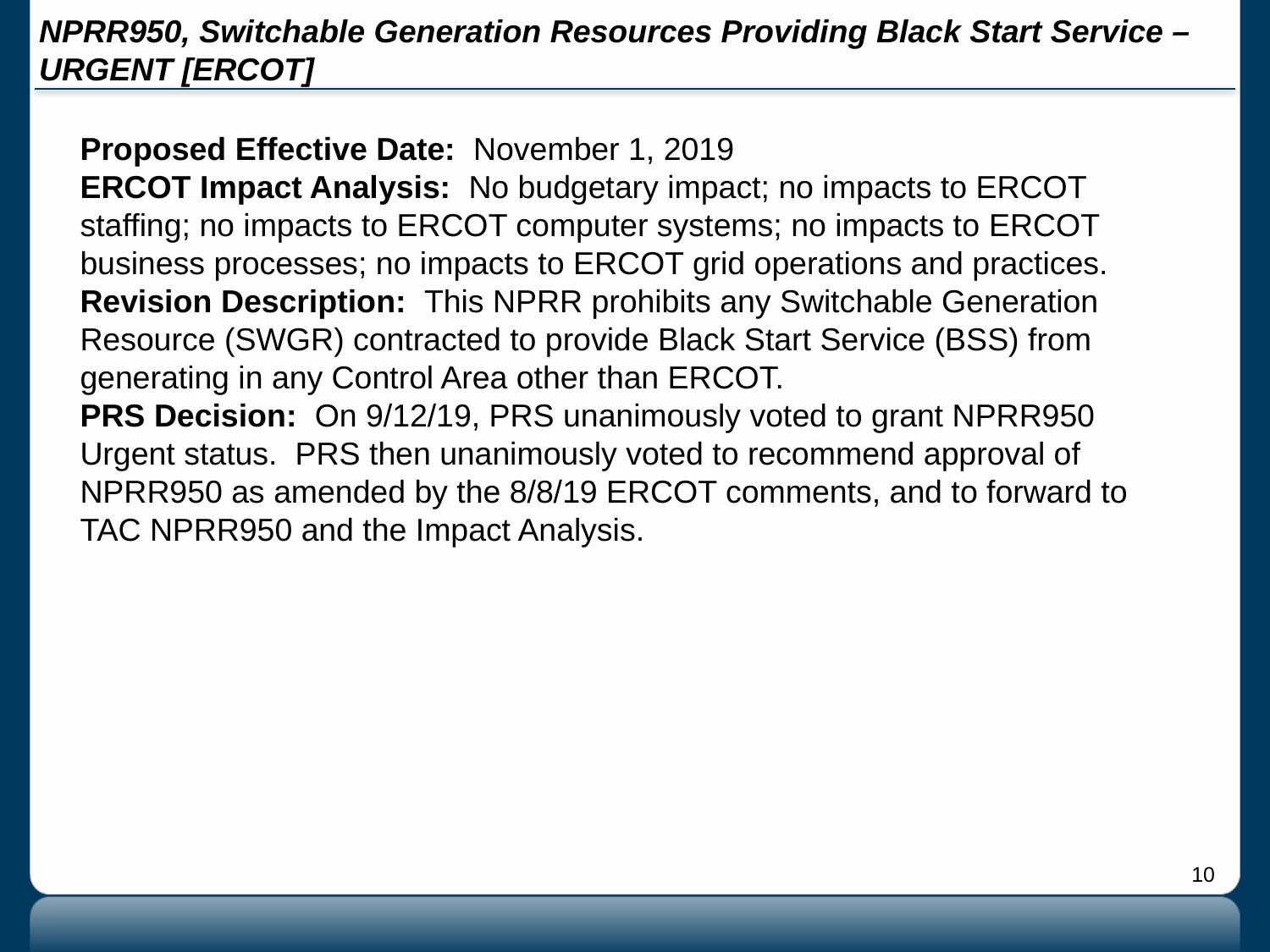

# NPRR950, Switchable Generation Resources Providing Black Start Service – URGENT [ERCOT]
Proposed Effective Date:  November 1, 2019
ERCOT Impact Analysis:  No budgetary impact; no impacts to ERCOT staffing; no impacts to ERCOT computer systems; no impacts to ERCOT business processes; no impacts to ERCOT grid operations and practices.
Revision Description:  This NPRR prohibits any Switchable Generation Resource (SWGR) contracted to provide Black Start Service (BSS) from generating in any Control Area other than ERCOT.
PRS Decision:  On 9/12/19, PRS unanimously voted to grant NPRR950 Urgent status.  PRS then unanimously voted to recommend approval of NPRR950 as amended by the 8/8/19 ERCOT comments, and to forward to TAC NPRR950 and the Impact Analysis.